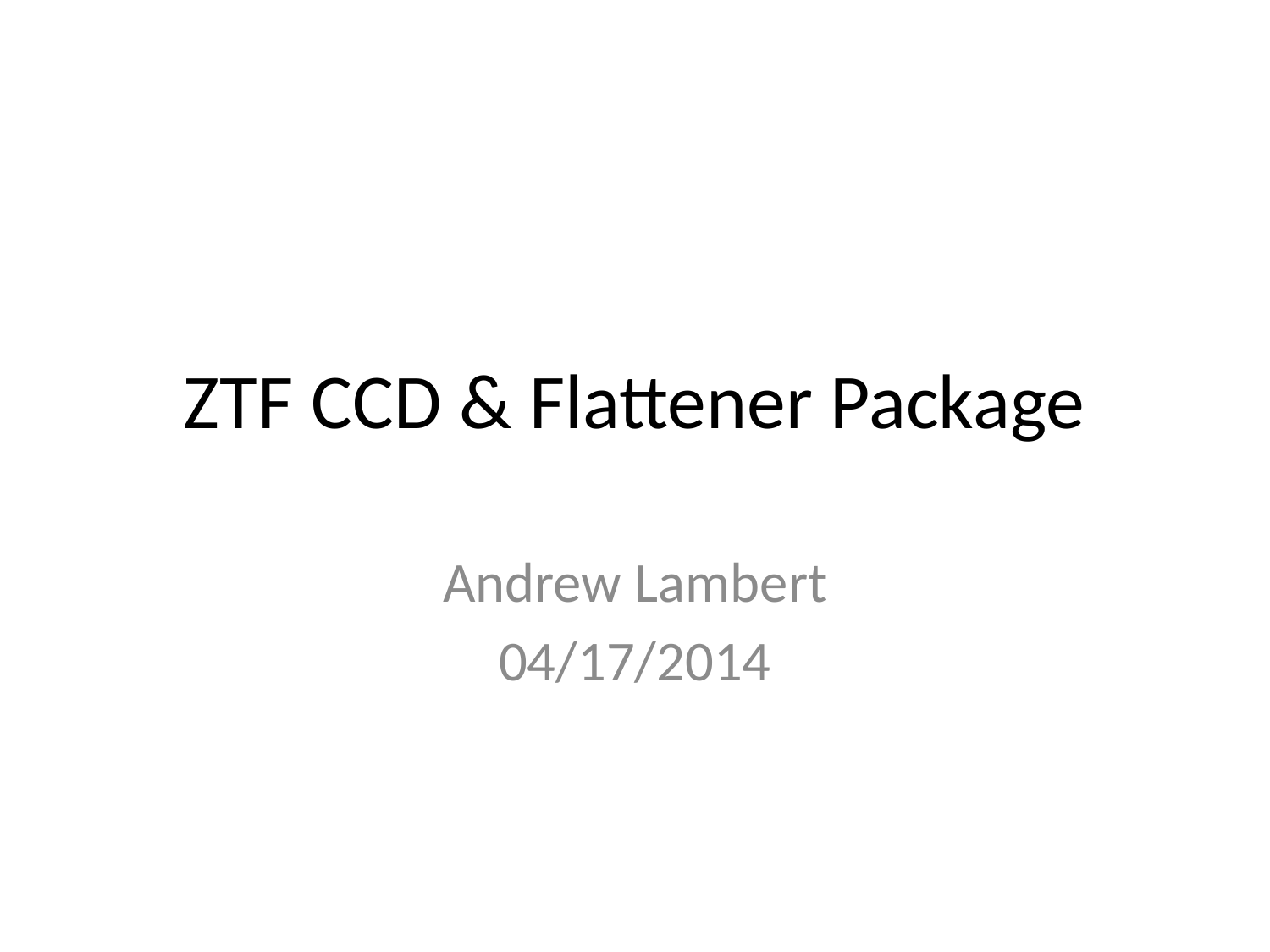

# ZTF CCD & Flattener Package
Andrew Lambert
04/17/2014